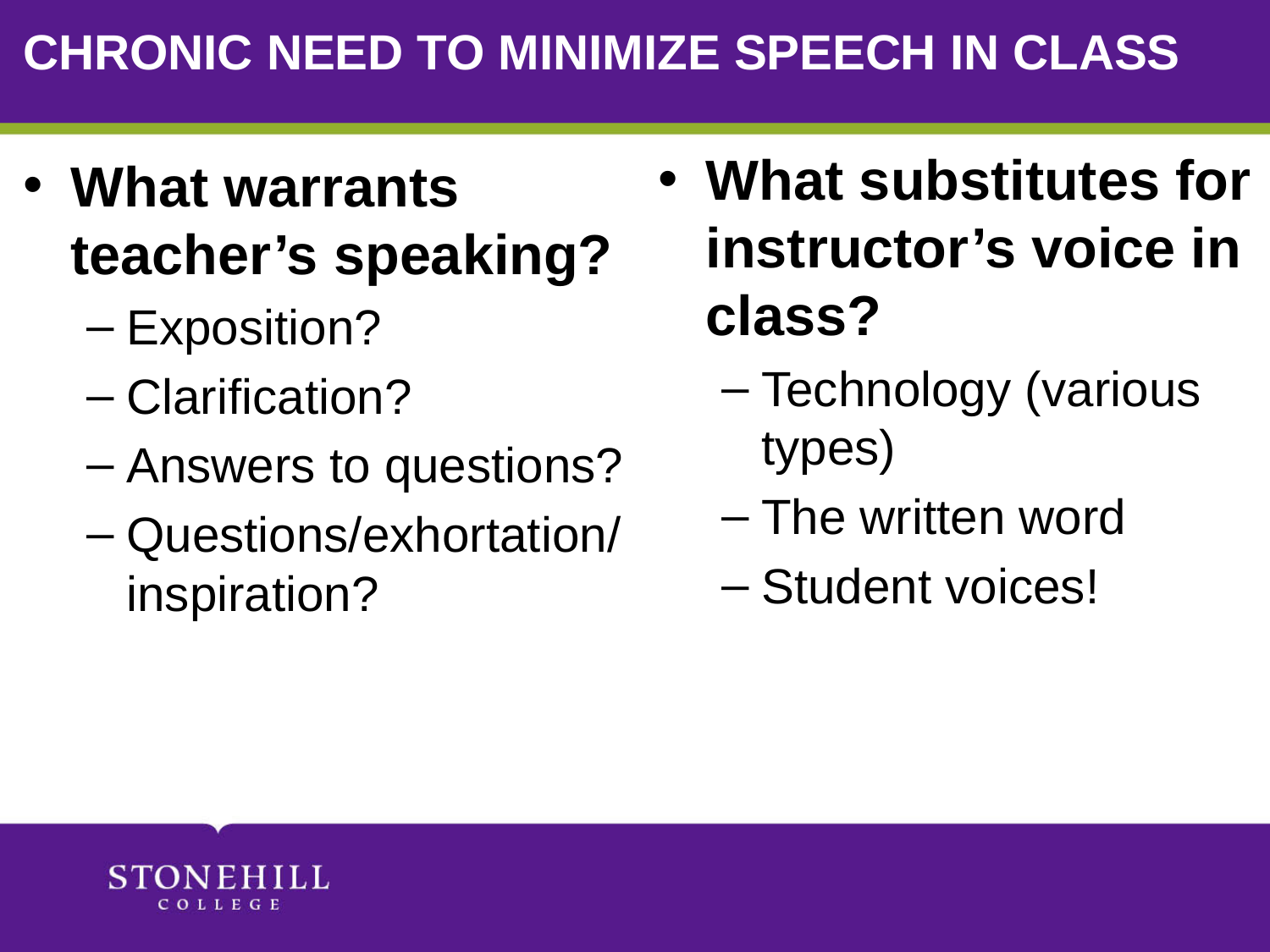

# Chronic need to minimize speech in class
What substitutes for instructor’s voice in class?
Technology (various types)
The written word
Student voices!

What warrants teacher’s speaking?
Exposition?
Clarification?
Answers to questions?
Questions/exhortation/ inspiration?